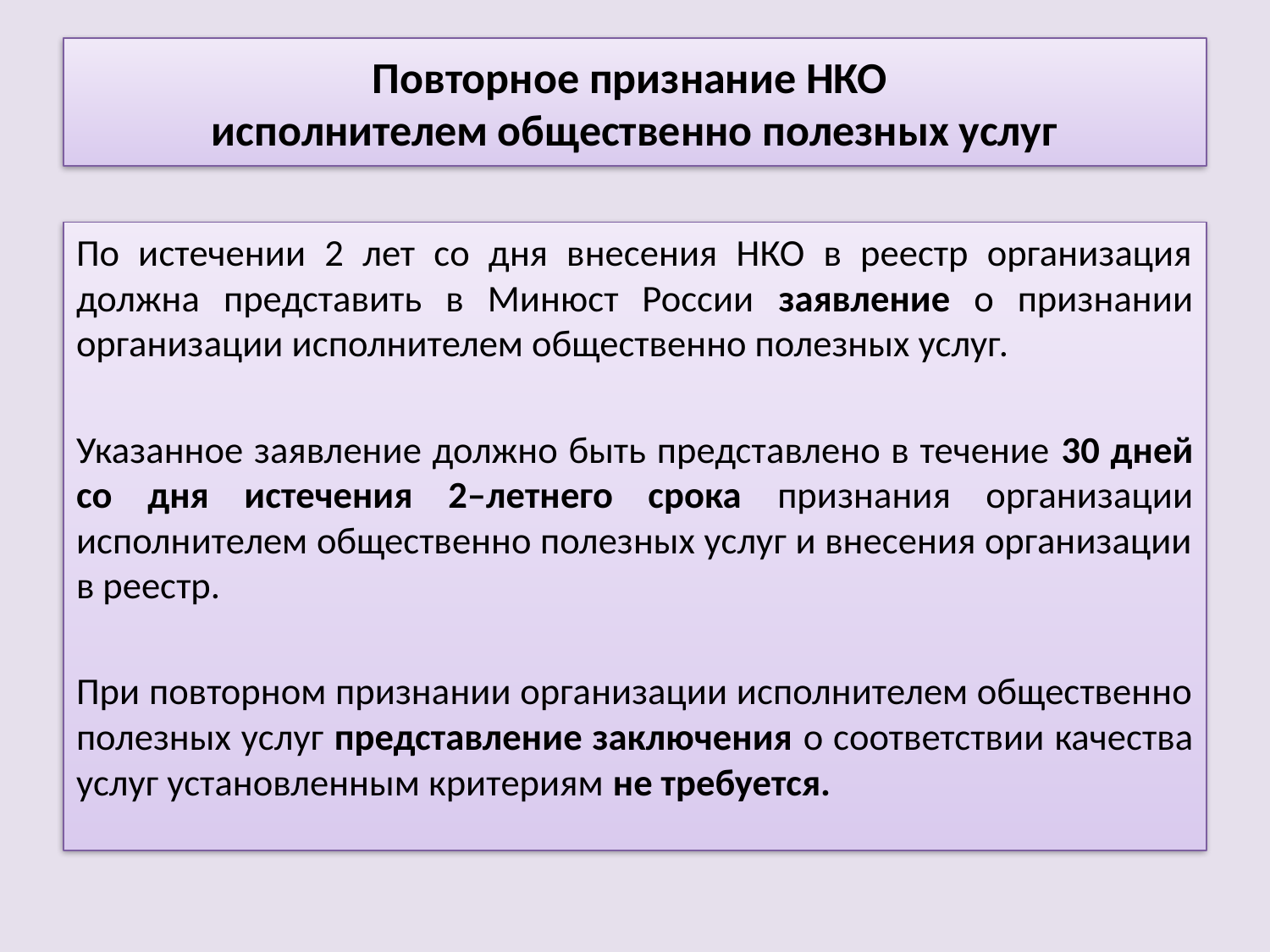

# Повторное признание НКО исполнителем общественно полезных услуг
По истечении 2 лет со дня внесения НКО в реестр организация должна представить в Минюст России заявление о признании организации исполнителем общественно полезных услуг.

Указанное заявление должно быть представлено в течение 30 дней со дня истечения 2–летнего срока признания организации исполнителем общественно полезных услуг и внесения организации в реестр.

При повторном признании организации исполнителем общественно полезных услуг представление заключения о соответствии качества услуг установленным критериям не требуется.